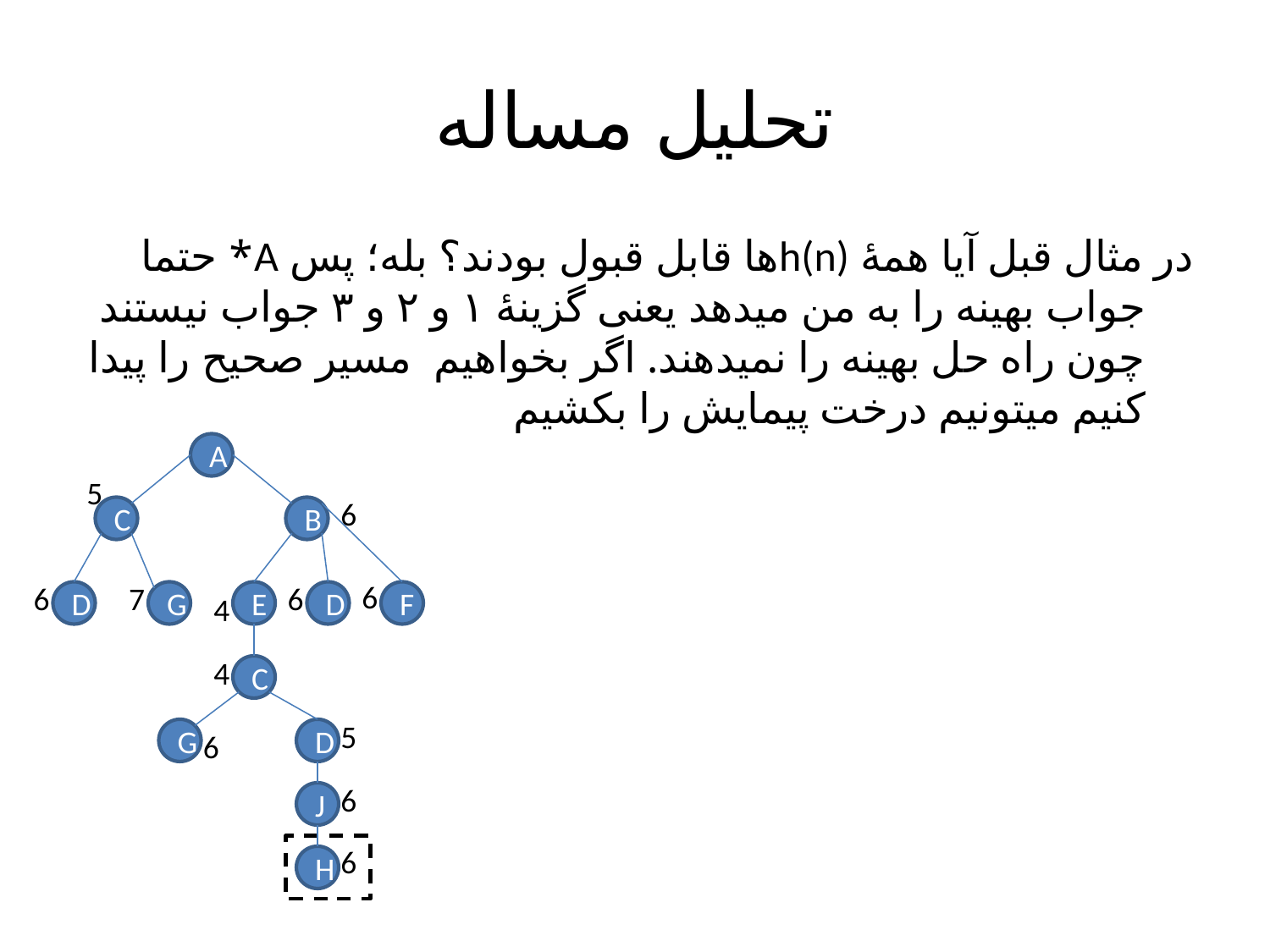

# تحلیل مساله
در مثال قبل آیا همهٔ h(n)‌ها قابل قبول بودند؟ بله؛ پس A* حتما جواب بهینه را به من میدهد یعنی‌ گزینهٔ ۱ و ۲ و ۳ جواب نیستند چون راه حل بهینه را نمیدهند. اگر بخواهیم  مسیر صحیح را پیدا کنیم میتونیم درخت پیمایش را بکشیم

A
C
B
D
G
E
D
F
C
G
D
J
H
5
6
6
6
7
6
4
4
5
6
6

6